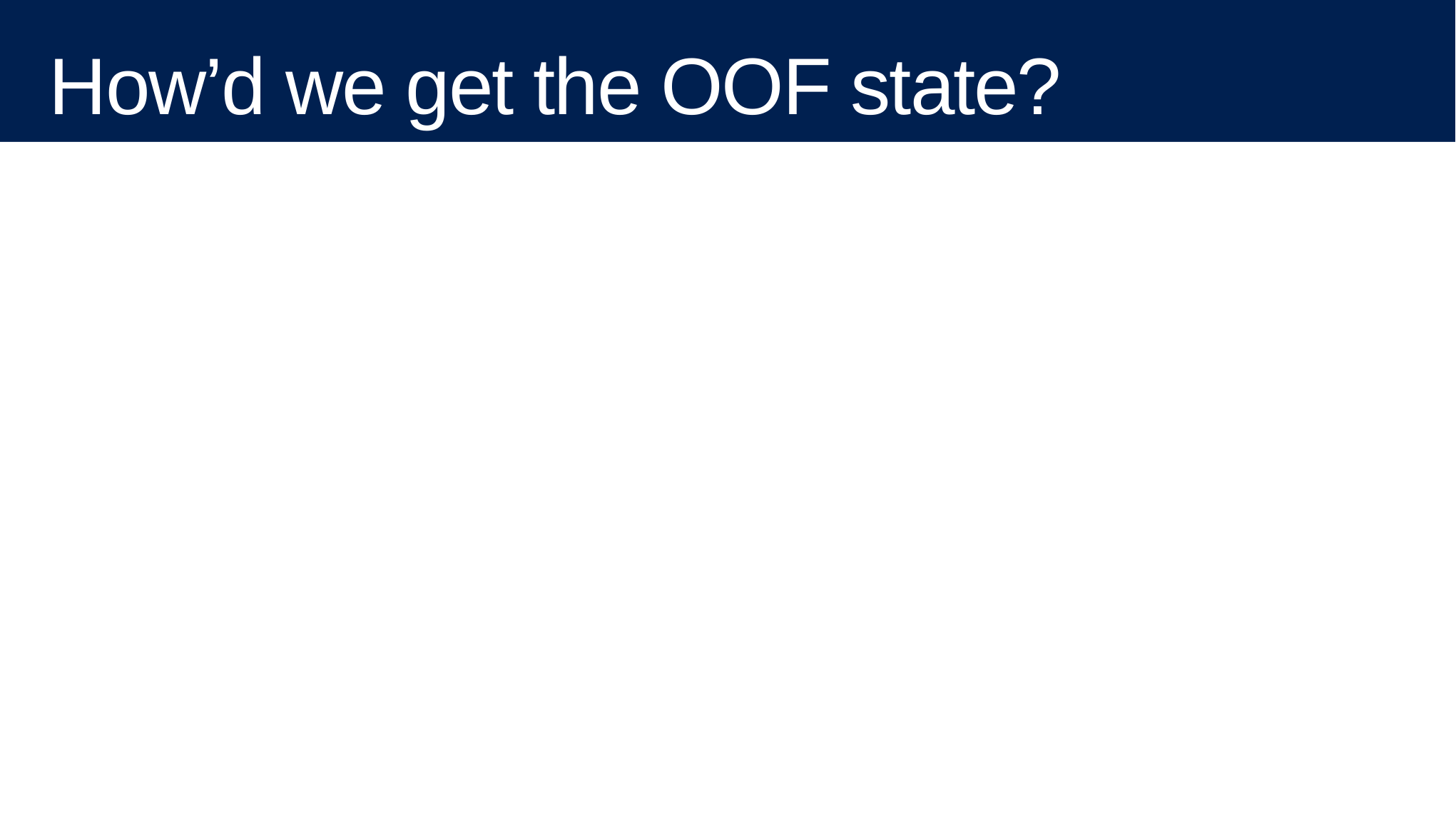

# How’d we get the OOF state?
ASIHTTPRequest *oofRequest = [ASIHTTPRequest
	requestWithURL: appDelegate.serverURL];
ExUser *who = appDelegate.theUser;
[oofRequest setUsername:who.userName];
[oofRequest setPassword: who.userPassword];
[oofRequest addRequestHeader:@"Content-Type" 				value:[NSString stringWithFormat:@"text/xml;
	 charset=utf-8"]];
[oofRequest appendPostData:[[self request]
	 dataUsingEncoding:NSUTF8StringEncoding]];

[oofRequest startSynchronous];